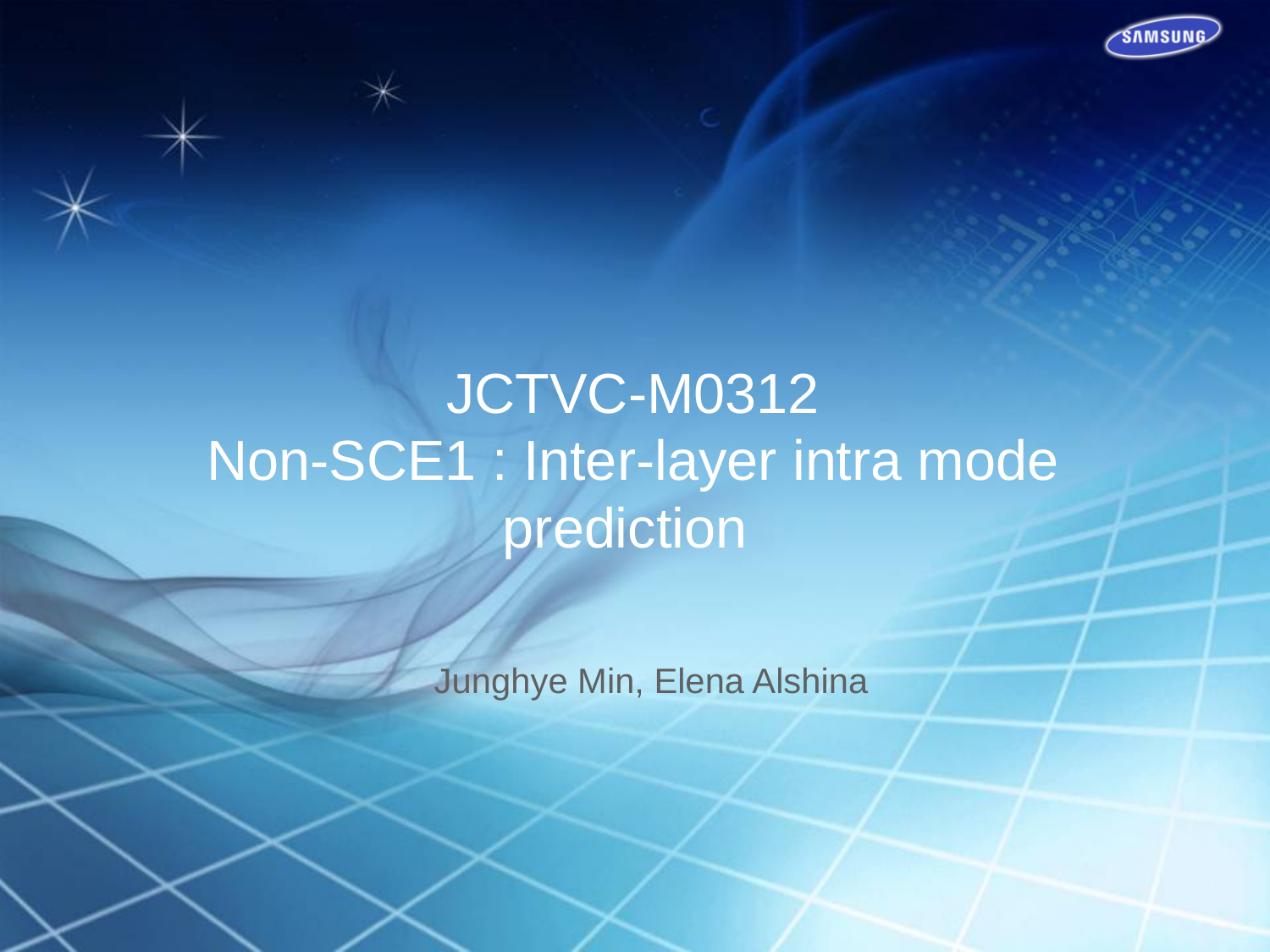

JCTVC-M0312
Non-SCE1 : Inter-layer intra mode prediction
Junghye Min, Elena Alshina